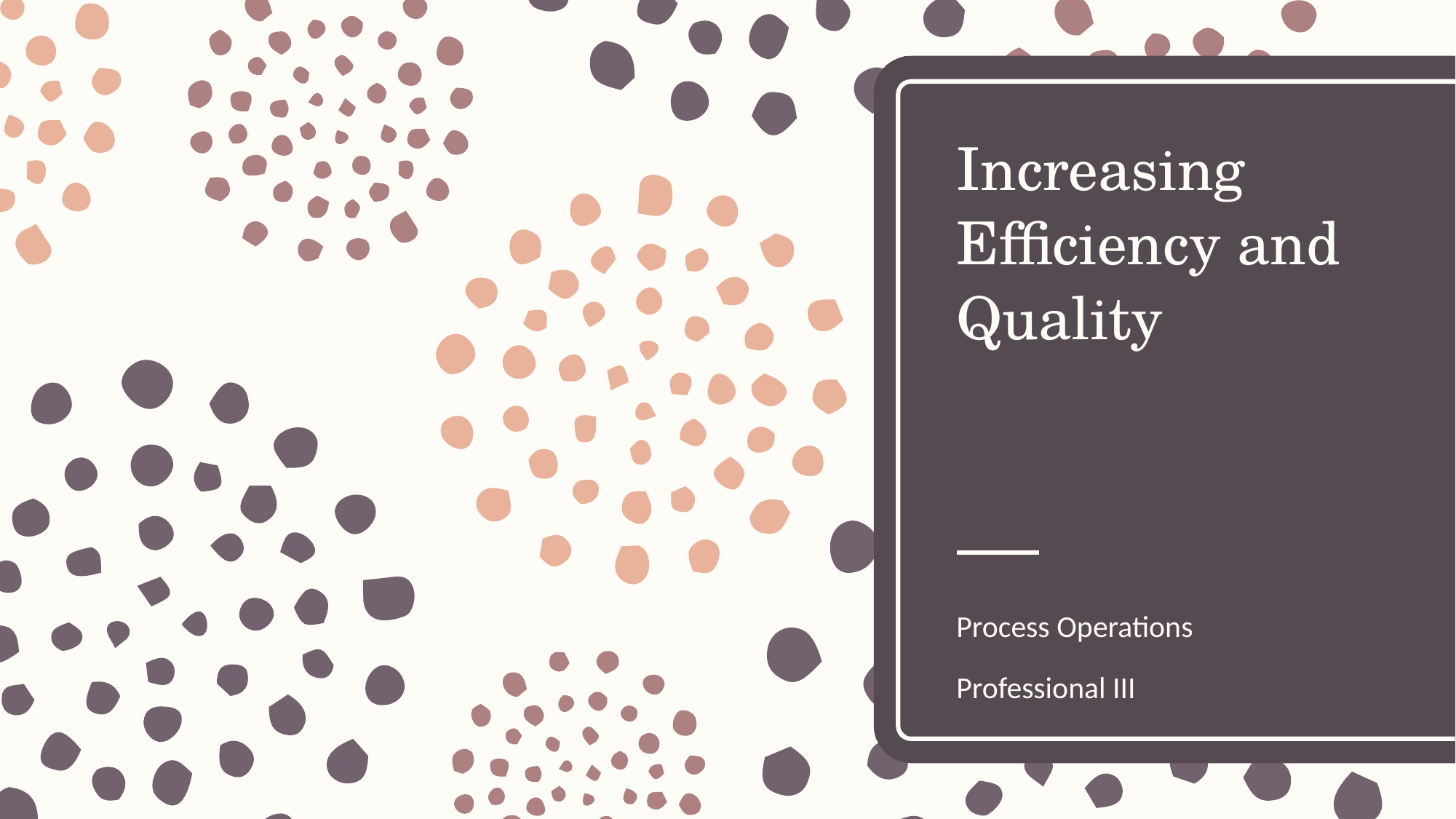

# Increasing Efficiency and Quality
Process Operations
Professional III